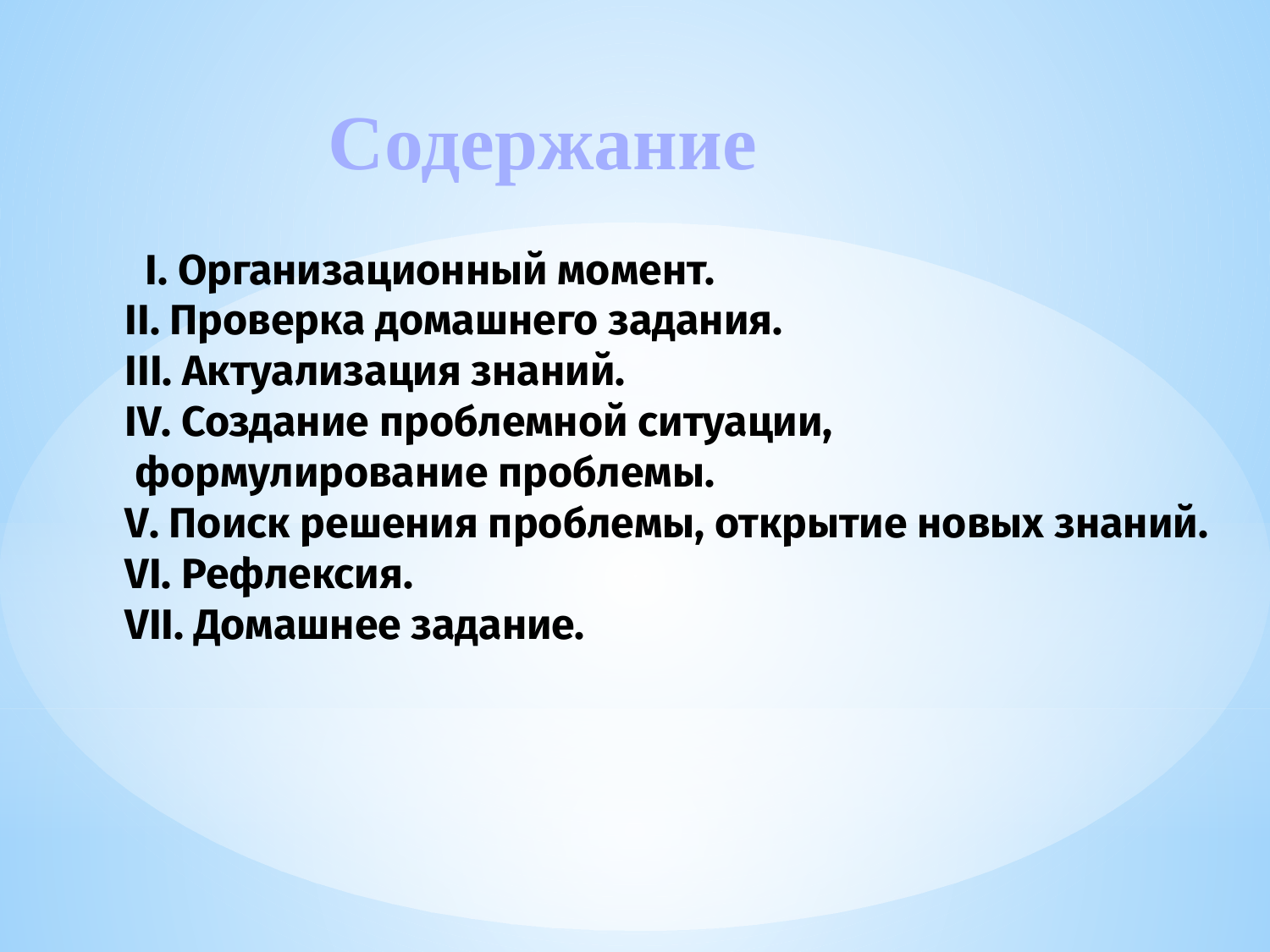

Содержание
I. Организационный момент.
II. Проверка домашнего задания.
III. Актуализация знаний.
IV. Создание проблемной ситуации,
 формулирование проблемы.
V. Поиск решения проблемы, открытие новых знаний.
VI. Рефлексия.
VII. Домашнее задание.